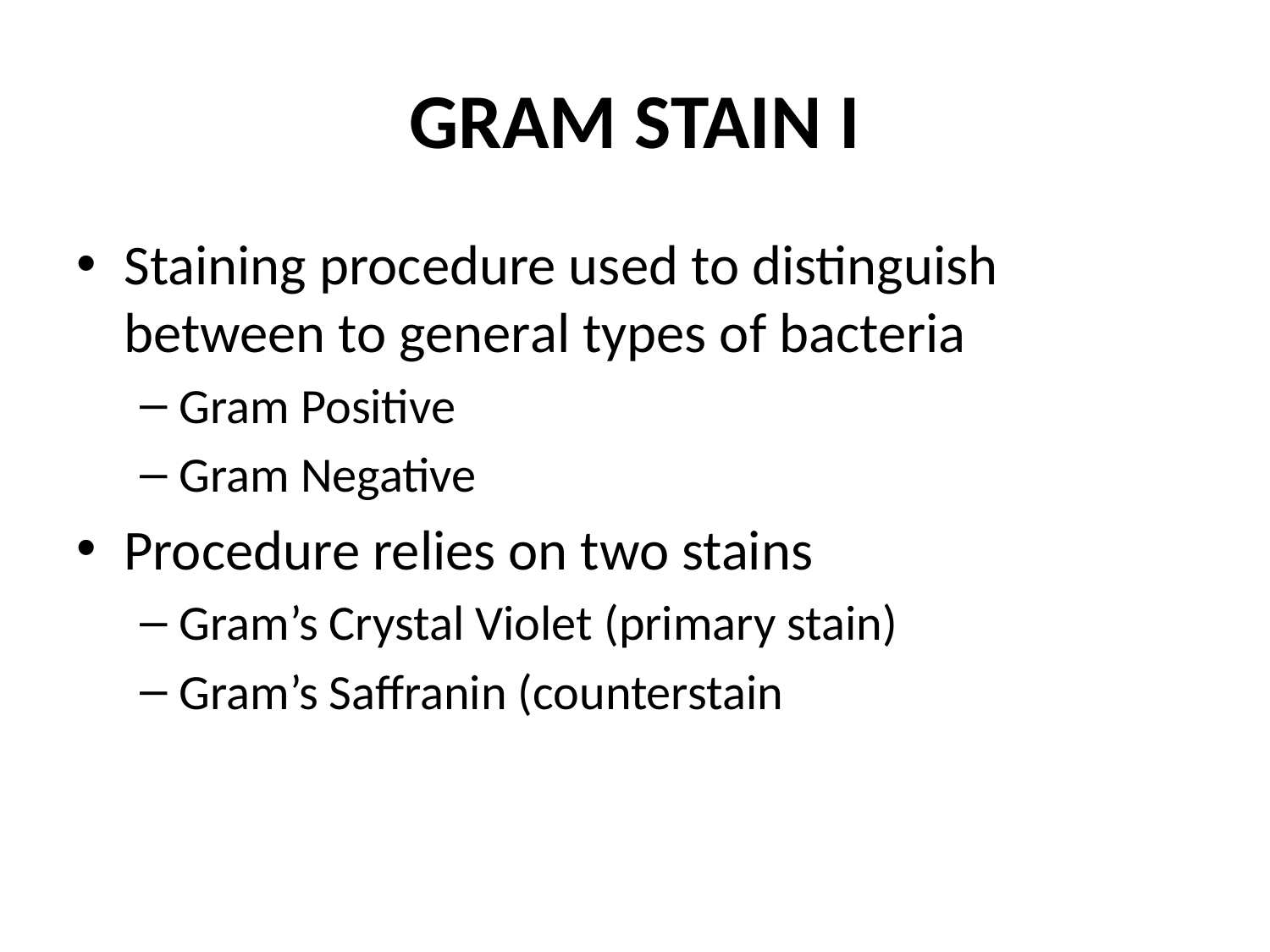

# GRAM STAIN I
Staining procedure used to distinguish between to general types of bacteria
Gram Positive
Gram Negative
Procedure relies on two stains
Gram’s Crystal Violet (primary stain)
Gram’s Saffranin (counterstain